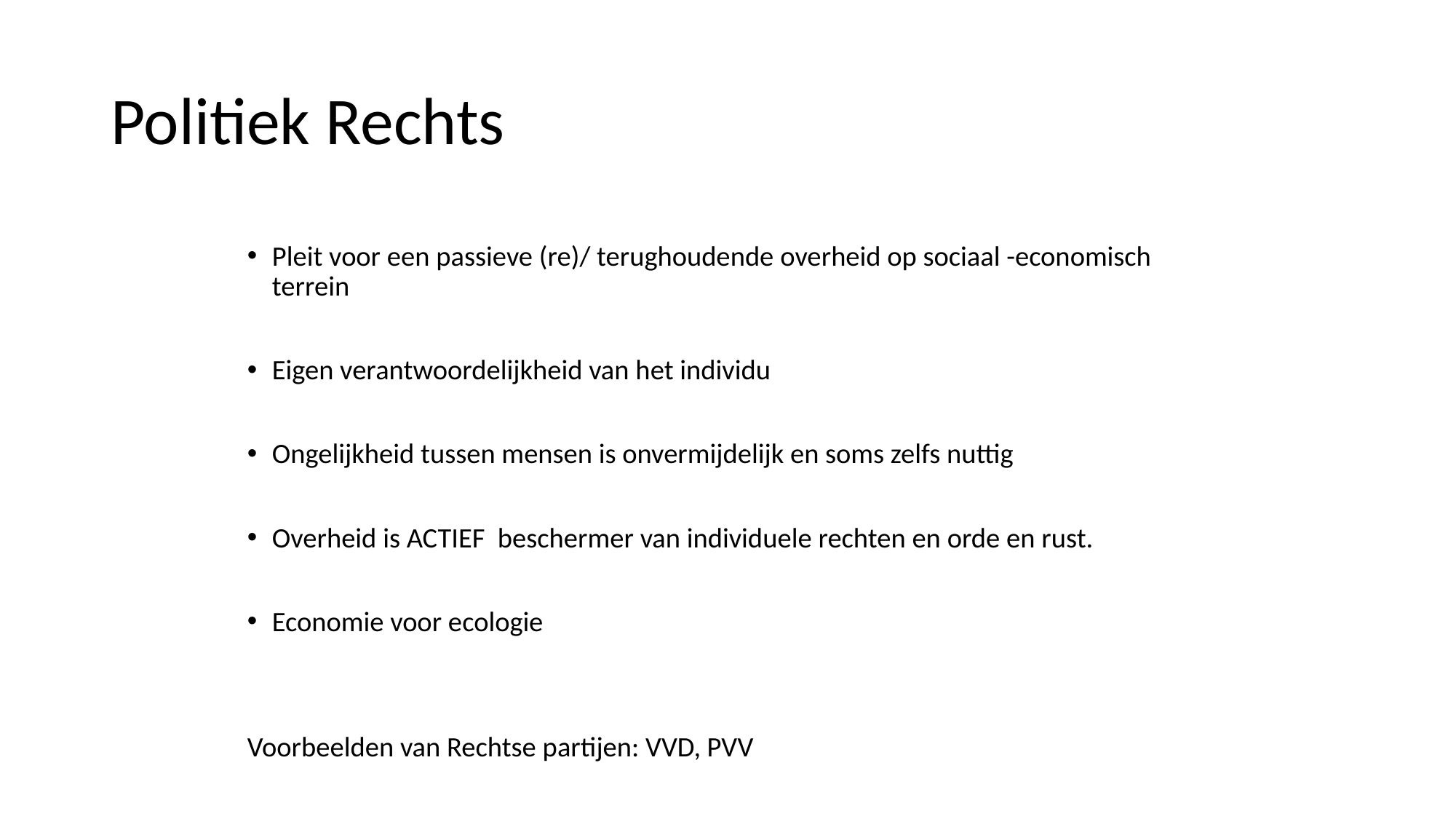

# Politiek Rechts

Pleit voor een passieve (re)/ terughoudende overheid op sociaal -economisch terrein

Eigen verantwoordelijkheid van het individu

Ongelijkheid tussen mensen is onvermijdelijk en soms zelfs nuttig

Overheid is ACTIEF  beschermer van individuele rechten en orde en rust.

Economie voor ecologie

Voorbeelden van Rechtse partijen: VVD, PVV